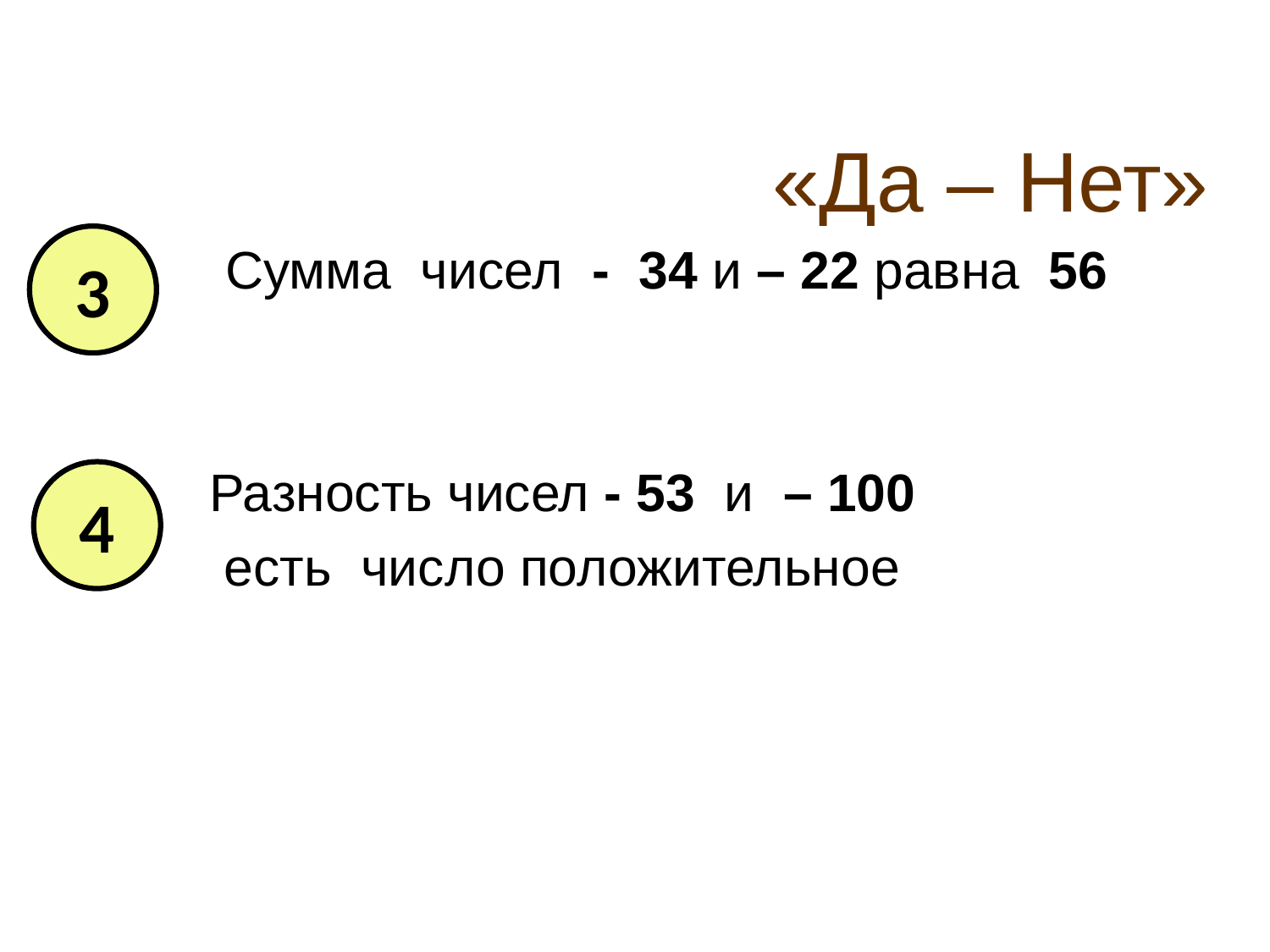

«Да – Нет»
3
 Сумма  чисел  -  34 и – 22 равна  56

Разность чисел - 53  и  – 100
 есть  число положительное

4